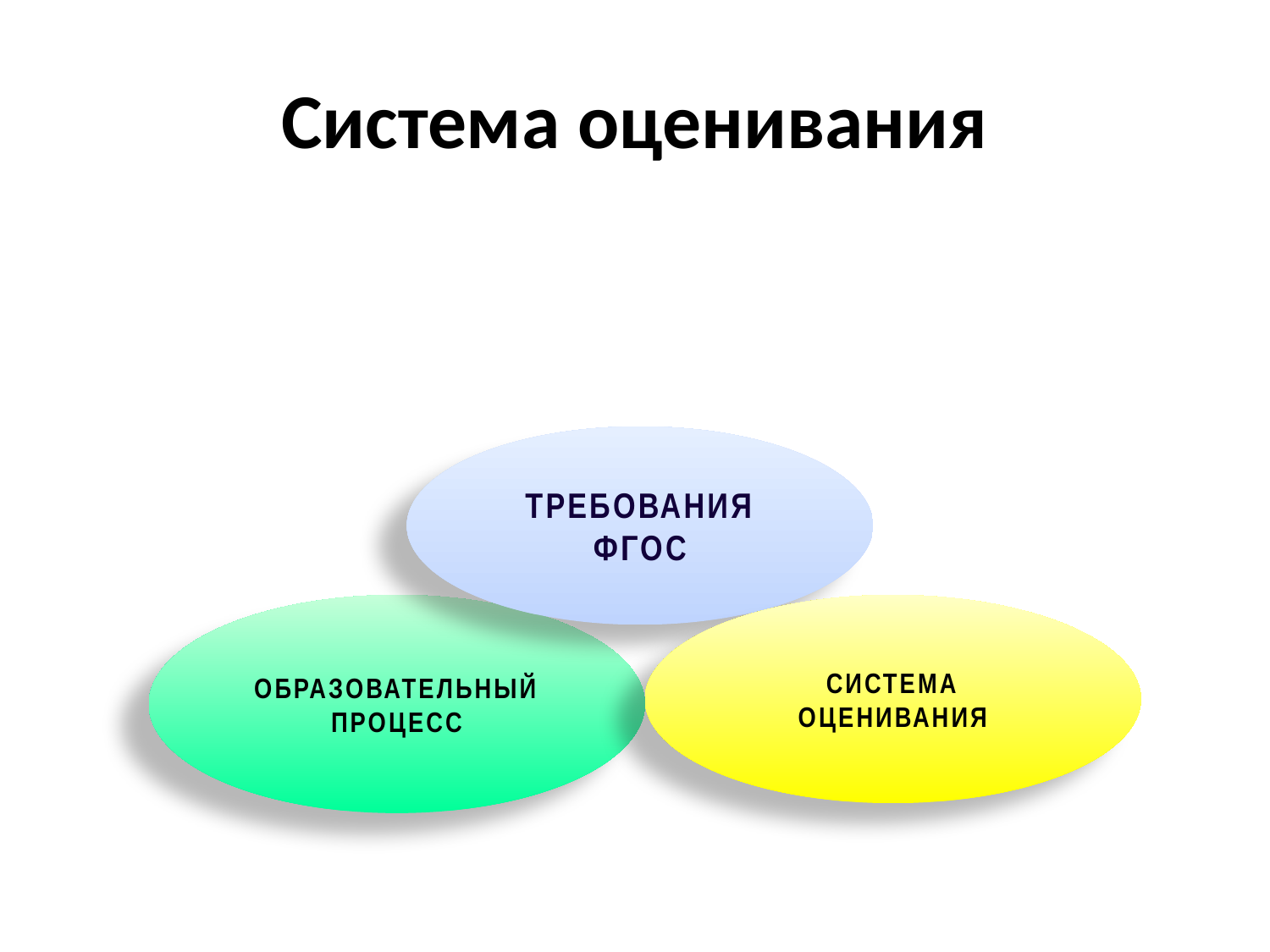

# Система оценивания
ТРЕБОВАНИЯ ФГОС
ОБРАЗОВАТЕЛЬНЫЙ ПРОЦЕСС
СИСТЕМА ОЦЕНИВАНИЯ